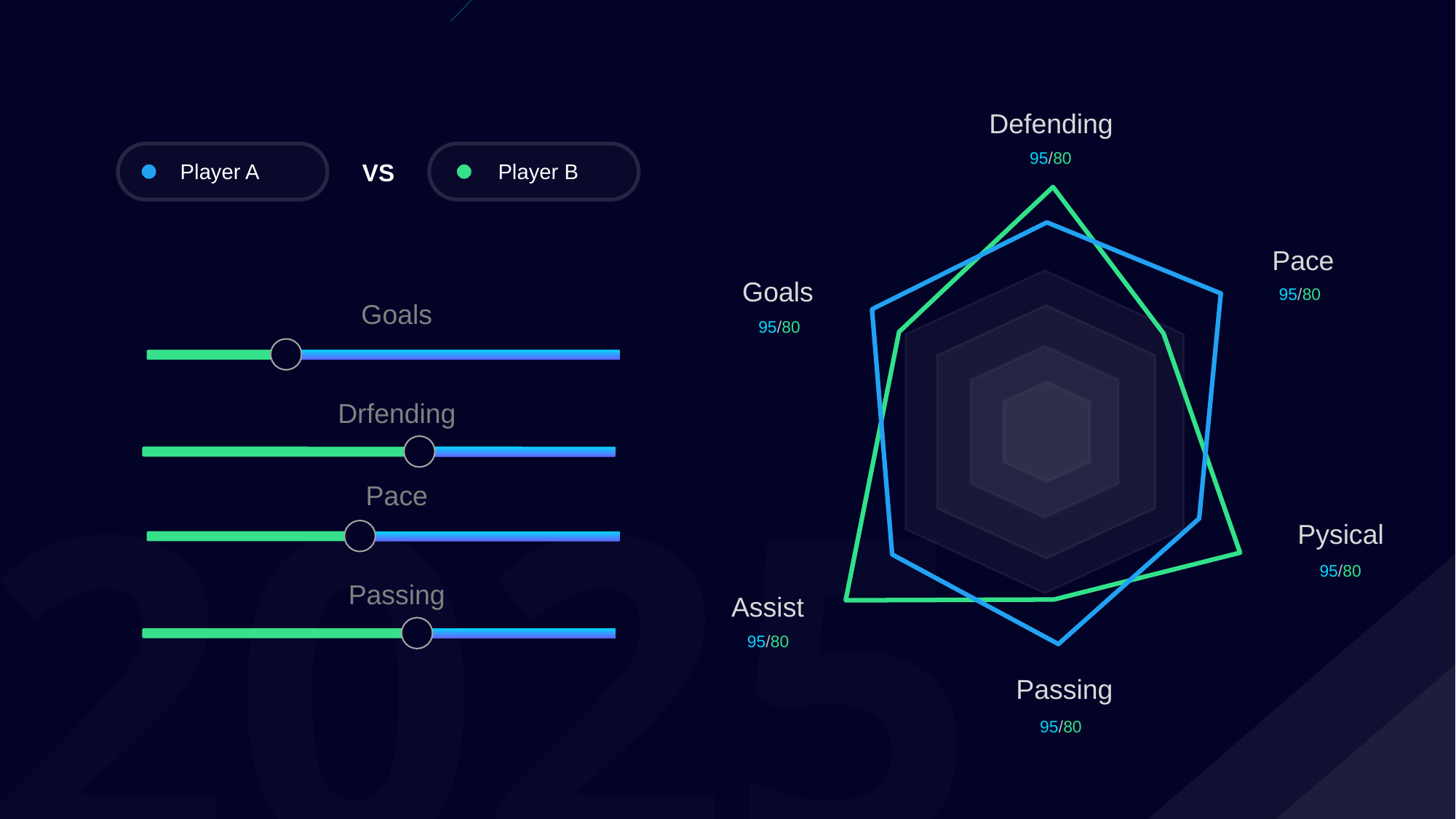

Defending
95/80

Player A

Player B

VS

Pace
Goals
95/80
Goals

95/80

Drfending

Pace
Pysical

95/80
Passing
Assist

95/80

Passing
95/80